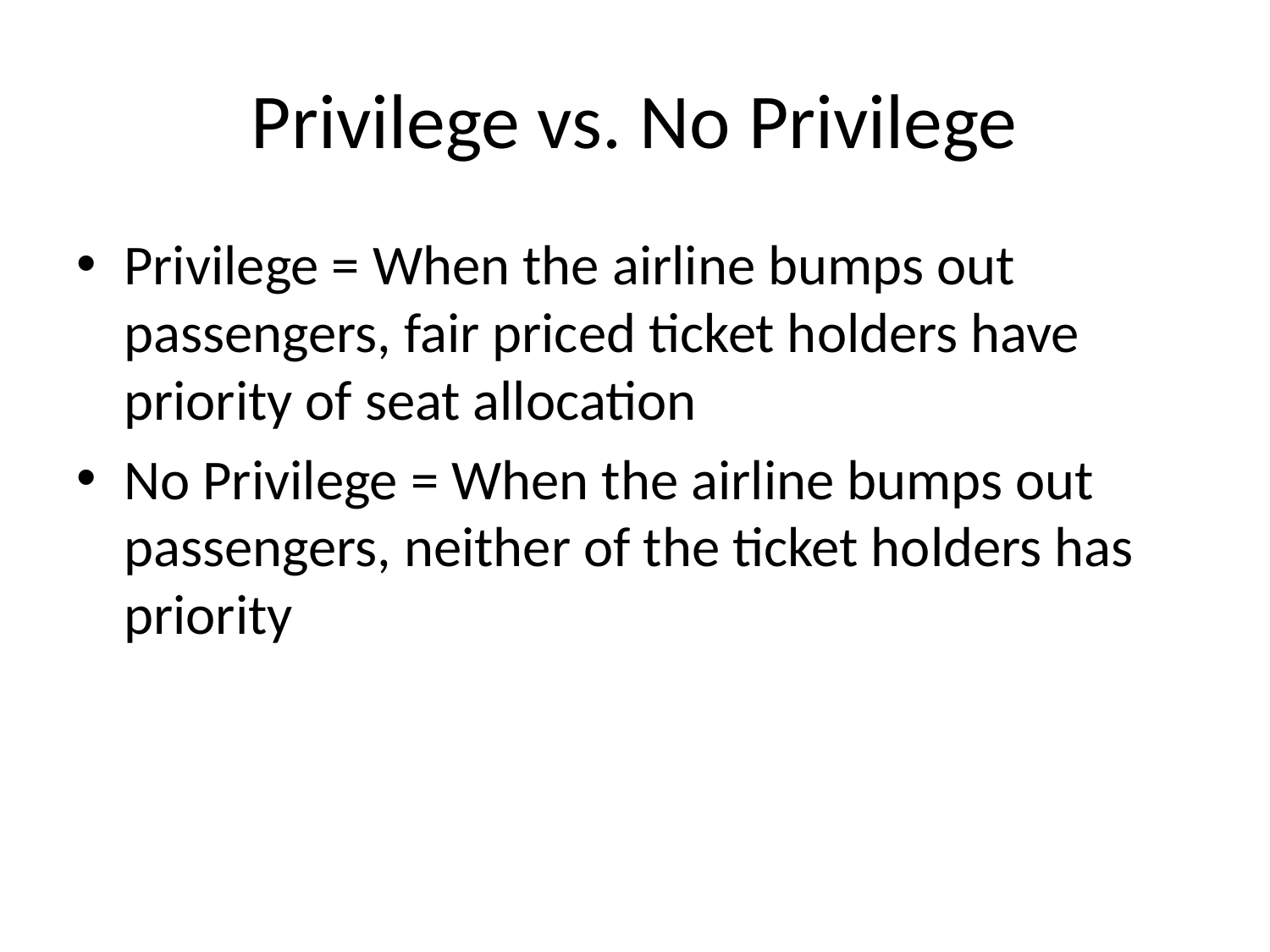

# Privilege vs. No Privilege
Privilege = When the airline bumps out passengers, fair priced ticket holders have priority of seat allocation
No Privilege = When the airline bumps out passengers, neither of the ticket holders has priority